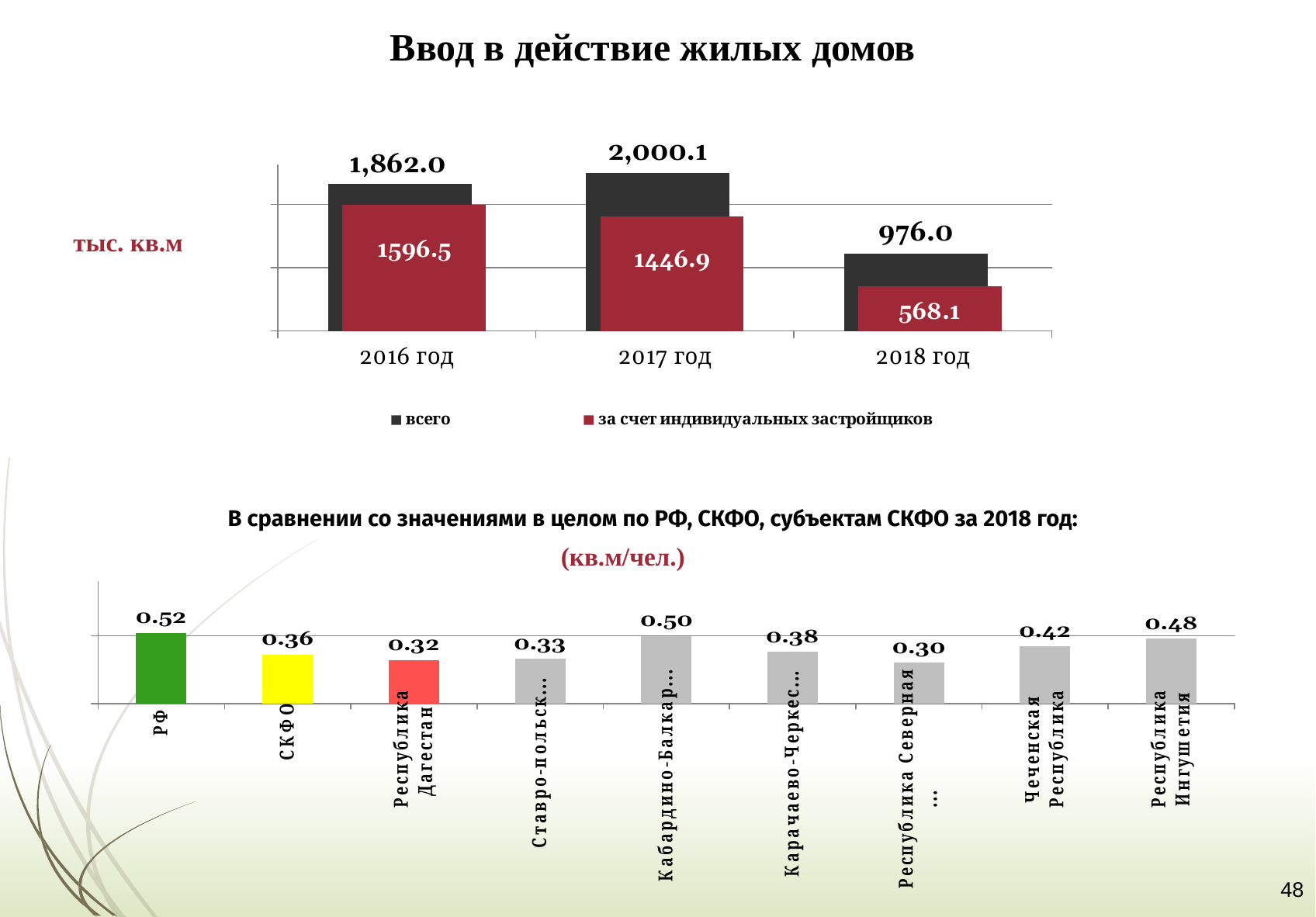

Ввод в действие жилых домов

### Chart

| Category | всего | за счет индивидуальных застройщиков |
|---|---|---|
| 2016 год | 1862.0 | 1596.5 |
| 2017 год | 2000.1 | 1446.9 |
| 2018 год | 976.0 | 568.1 |
тыс. кв.м
В сравнении со значениями в целом по РФ, СКФО, субъектам СКФО за 2018 год:
(кв.м/чел.)

### Chart

| Category | 2018 |
|---|---|
| РФ | 0.52 |
| СКФО | 0.36 |
| Республика
Дагестан | 0.32 |
| Ставро-польский
край | 0.33 |
| Кабардино-Балкарская
Республика | 0.5 |
| Карачаево-Черкесская
Республика | 0.38 |
| Республика Северная
Осетия - Алания | 0.3 |
| Чеченская
Республика | 0.42 |
| Республика
Ингушетия | 0.48 |
48